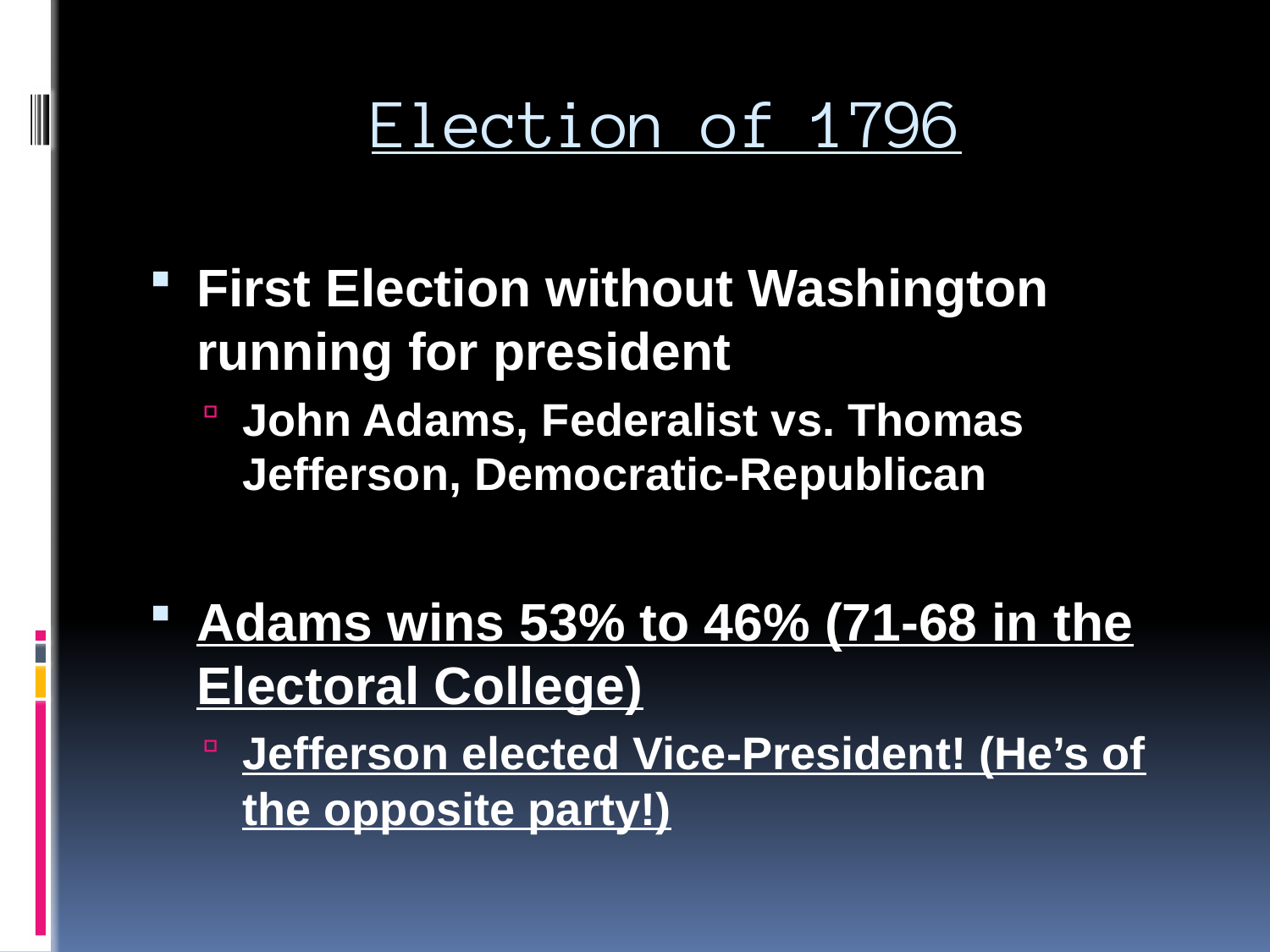

# Election of 1796
First Election without Washington running for president
John Adams, Federalist vs. Thomas Jefferson, Democratic-Republican

Adams wins 53% to 46% (71-68 in the Electoral College)
Jefferson elected Vice-President! (He’s of the opposite party!)